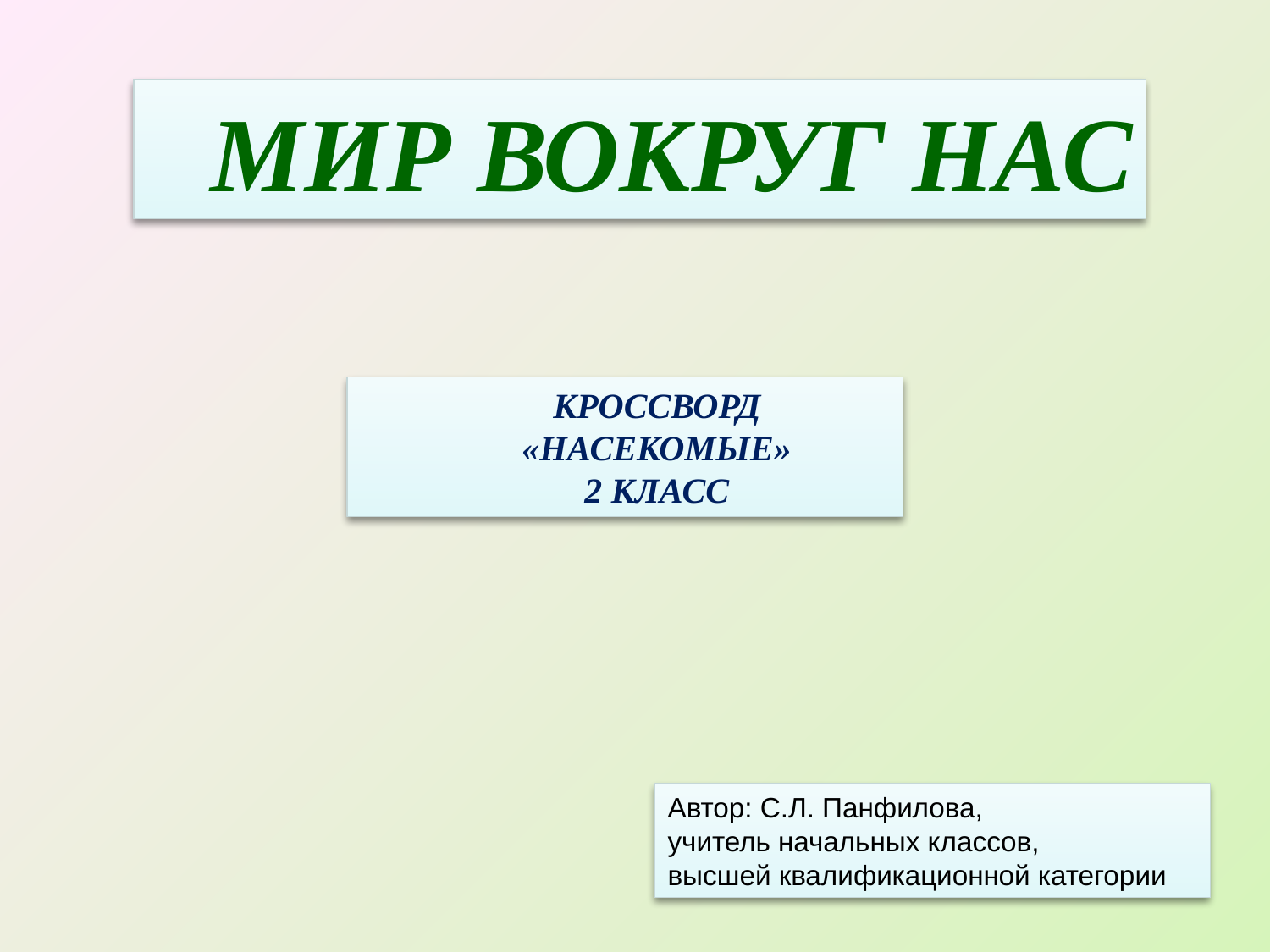

Мир вокруг нас
Кроссворд
«Насекомые»
2 класс
Автор: С.Л. Панфилова,
учитель начальных классов,
высшей квалификационной категории